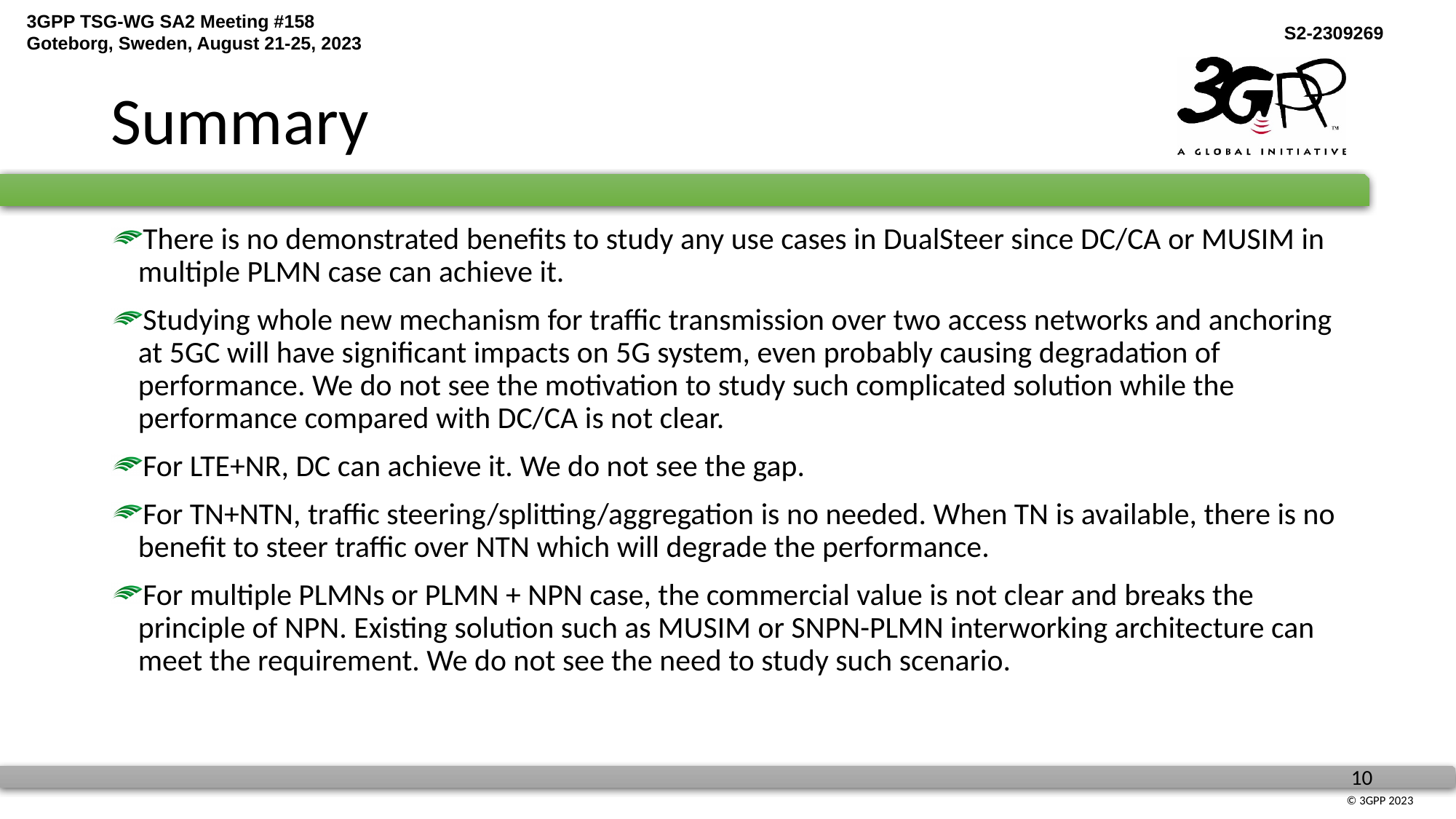

# Summary
There is no demonstrated benefits to study any use cases in DualSteer since DC/CA or MUSIM in multiple PLMN case can achieve it.
Studying whole new mechanism for traffic transmission over two access networks and anchoring at 5GC will have significant impacts on 5G system, even probably causing degradation of performance. We do not see the motivation to study such complicated solution while the performance compared with DC/CA is not clear.
For LTE+NR, DC can achieve it. We do not see the gap.
For TN+NTN, traffic steering/splitting/aggregation is no needed. When TN is available, there is no benefit to steer traffic over NTN which will degrade the performance.
For multiple PLMNs or PLMN + NPN case, the commercial value is not clear and breaks the principle of NPN. Existing solution such as MUSIM or SNPN-PLMN interworking architecture can meet the requirement. We do not see the need to study such scenario.